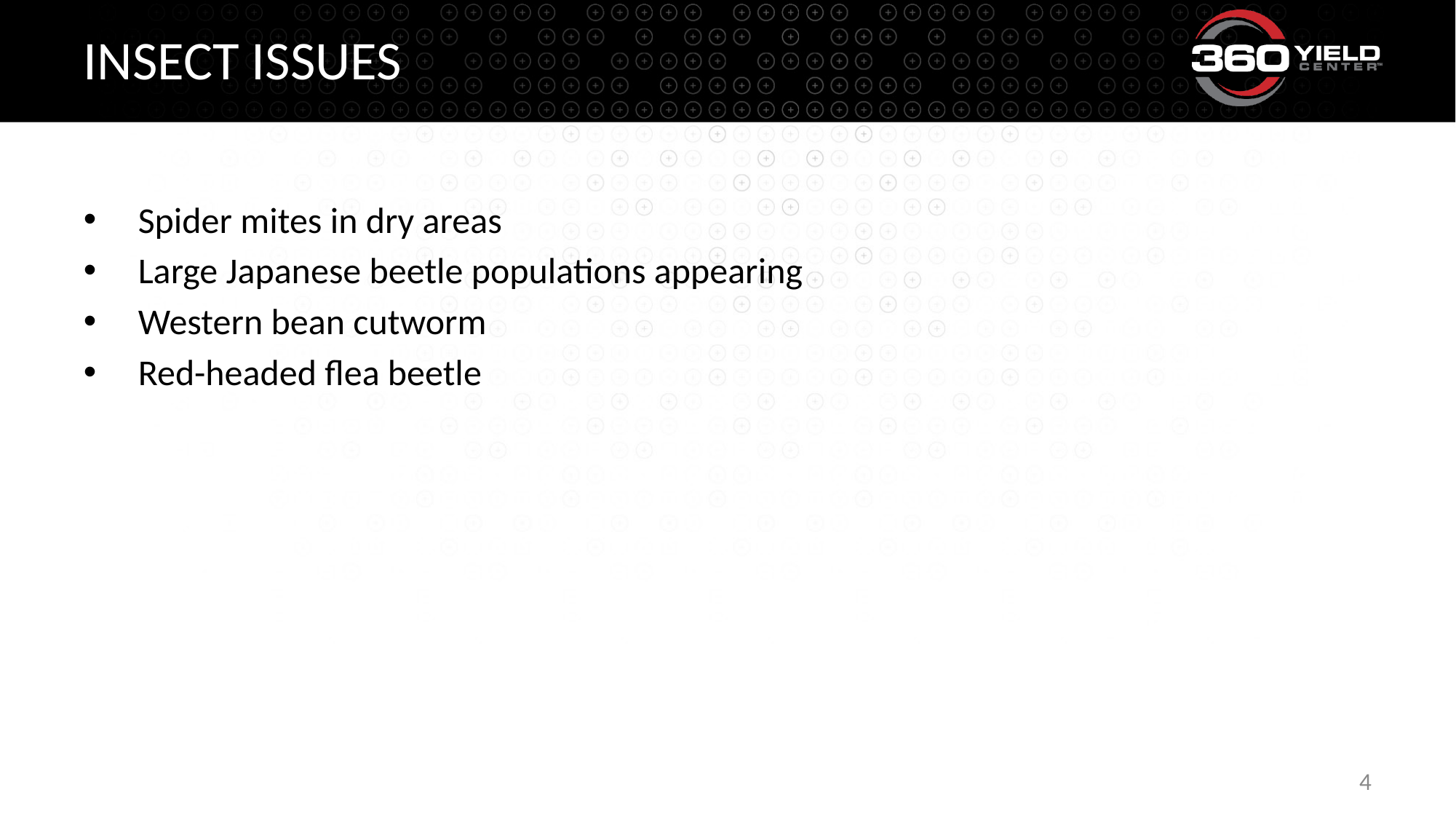

# Insect issues
Spider mites in dry areas
Large Japanese beetle populations appearing
Western bean cutworm
Red-headed flea beetle
4